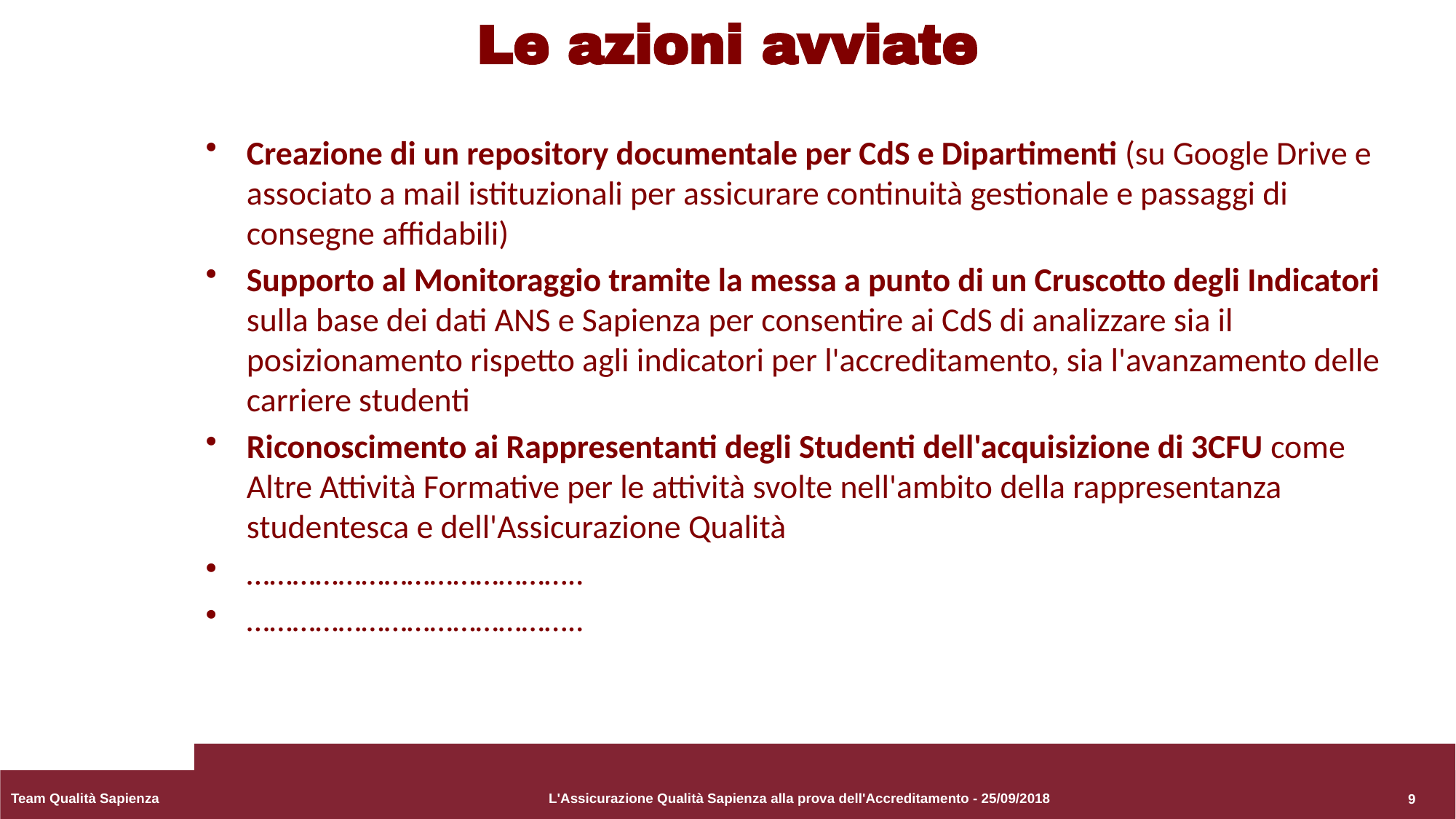

# Le azioni avviate
Creazione di un repository documentale per CdS e Dipartimenti (su Google Drive e associato a mail istituzionali per assicurare continuità gestionale e passaggi di consegne affidabili)
Supporto al Monitoraggio tramite la messa a punto di un Cruscotto degli Indicatori sulla base dei dati ANS e Sapienza per consentire ai CdS di analizzare sia il posizionamento rispetto agli indicatori per l'accreditamento, sia l'avanzamento delle carriere studenti
Riconoscimento ai Rappresentanti degli Studenti dell'acquisizione di 3CFU come Altre Attività Formative per le attività svolte nell'ambito della rappresentanza studentesca e dell'Assicurazione Qualità
……………………………………..
……………………………………..
9
Team Qualità Sapienza
L'Assicurazione Qualità Sapienza alla prova dell'Accreditamento - 25/09/2018